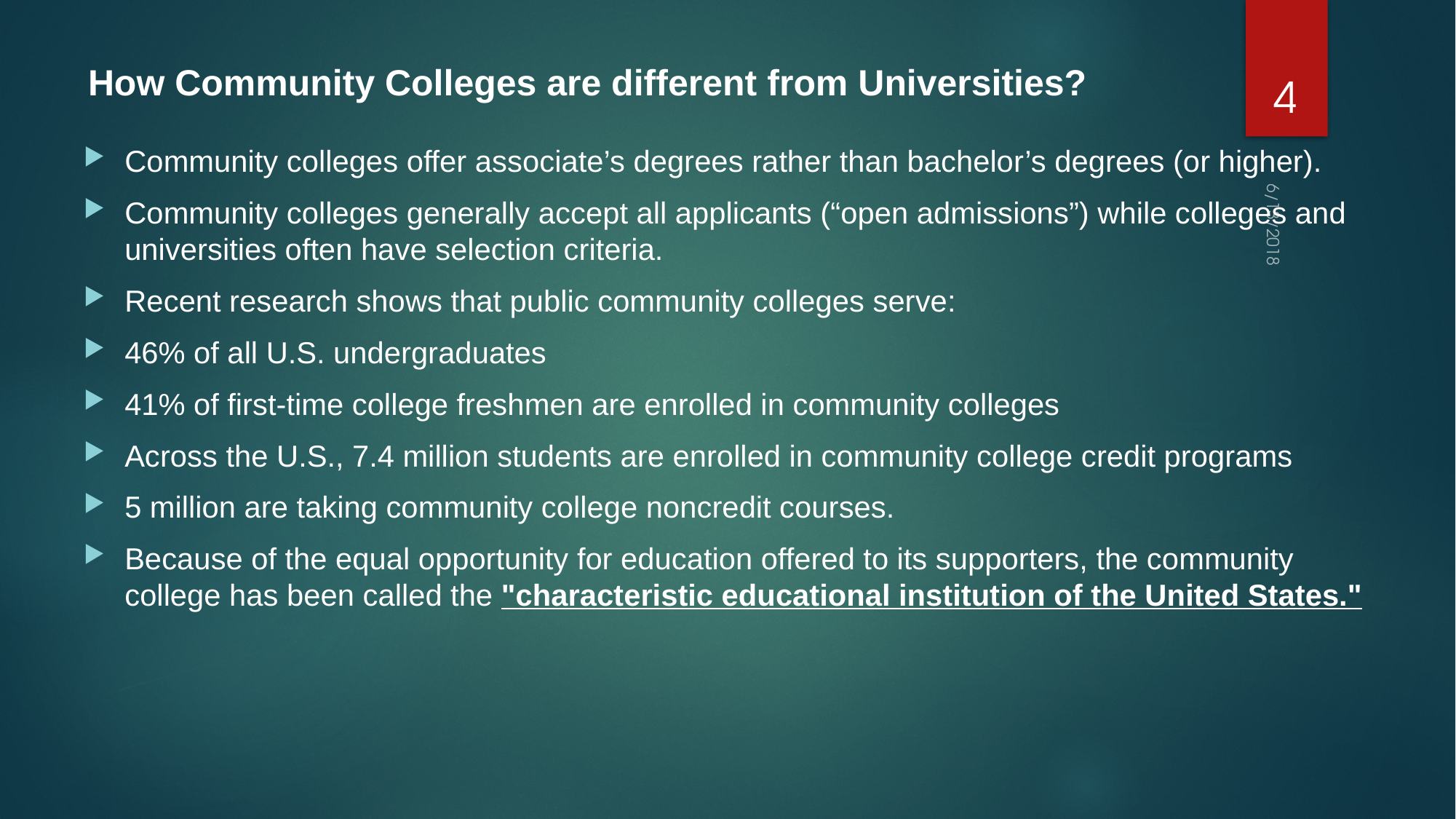

4
# How Community Colleges are different from Universities?
Community colleges offer associate’s degrees rather than bachelor’s degrees (or higher).
Community colleges generally accept all applicants (“open admissions”) while colleges and universities often have selection criteria.
Recent research shows that public community colleges serve:
46% of all U.S. undergraduates
41% of first-time college freshmen are enrolled in community colleges
Across the U.S., 7.4 million students are enrolled in community college credit programs
5 million are taking community college noncredit courses.
Because of the equal opportunity for education offered to its supporters, the community college has been called the "characteristic educational institution of the United States."
6/13/2018